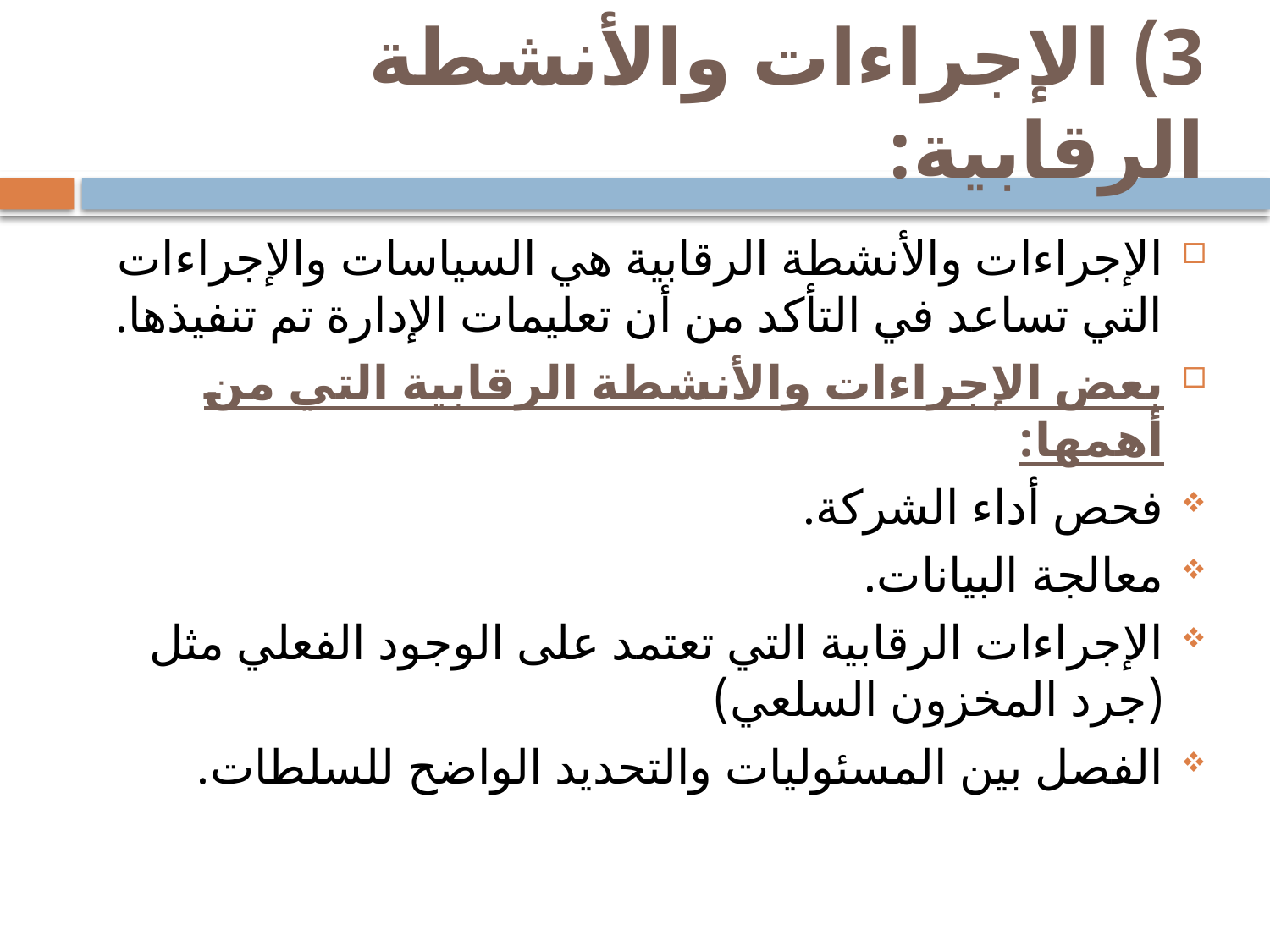

# 3) الإجراءات والأنشطة الرقابية:
الإجراءات والأنشطة الرقابية هي السياسات والإجراءات التي تساعد في التأكد من أن تعليمات الإدارة تم تنفيذها.
بعض الإجراءات والأنشطة الرقابية التي من أهمها:
فحص أداء الشركة.
معالجة البيانات.
الإجراءات الرقابية التي تعتمد على الوجود الفعلي مثل (جرد المخزون السلعي)
الفصل بين المسئوليات والتحديد الواضح للسلطات.